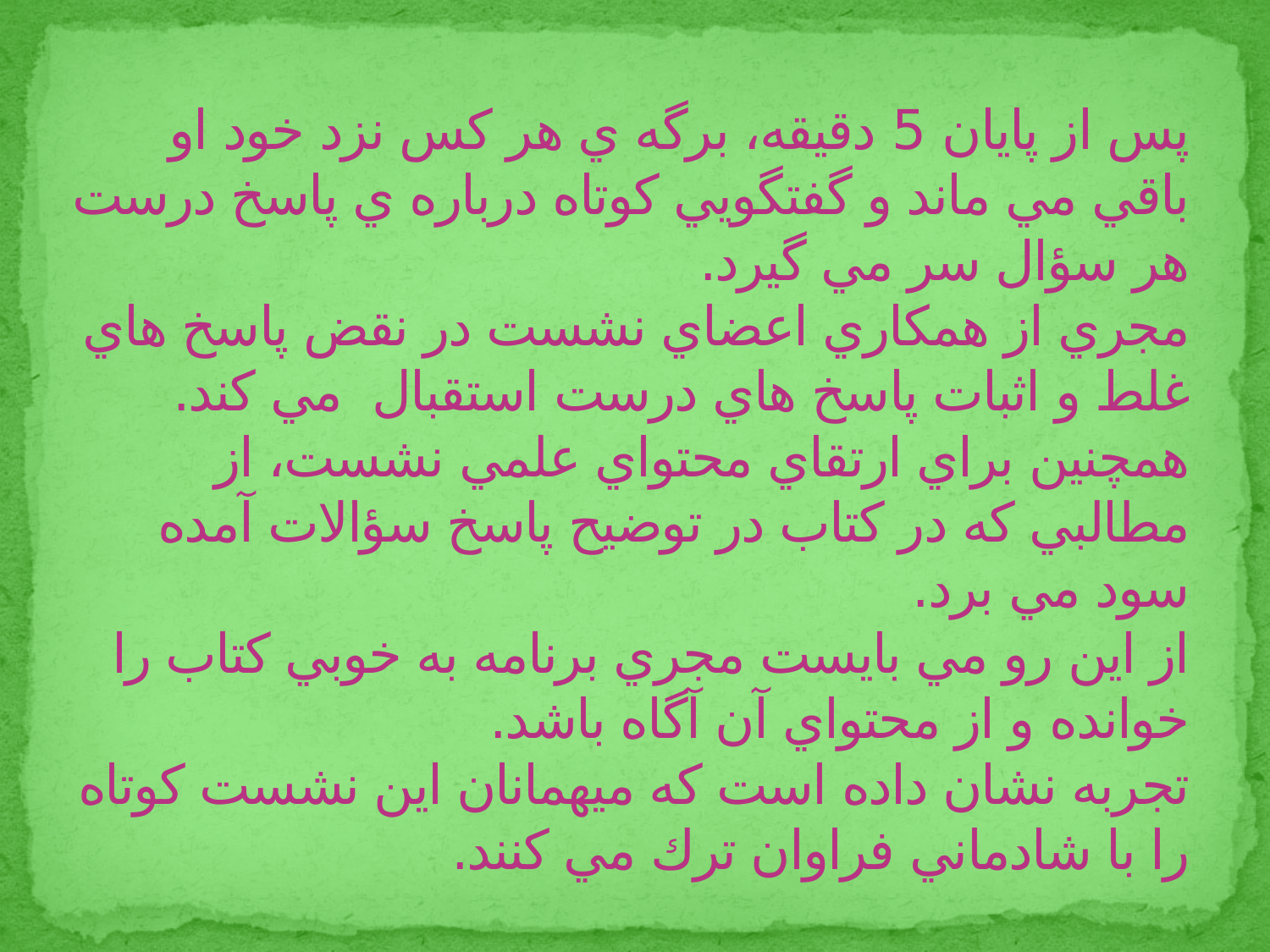

# پس از پايان 5 دقيقه، برگه ي هر كس نزد خود او باقي مي ماند و گفتگويي كوتاه درباره ي پاسخ درست هر سؤال سر مي گيرد. مجري از همكاري اعضاي نشست در نقض پاسخ هاي غلط و اثبات پاسخ هاي درست استقبال  مي كند. همچنين براي ارتقاي محتواي علمي نشست، از مطالبي كه در كتاب در توضيح پاسخ سؤالات آمده سود مي برد. از اين رو مي بايست مجري برنامه به خوبي كتاب را خوانده و از محتواي آن آگاه باشد. تجربه نشان داده است كه ميهمانان اين نشست كوتاه را با شادماني فراوان ترك مي كنند.